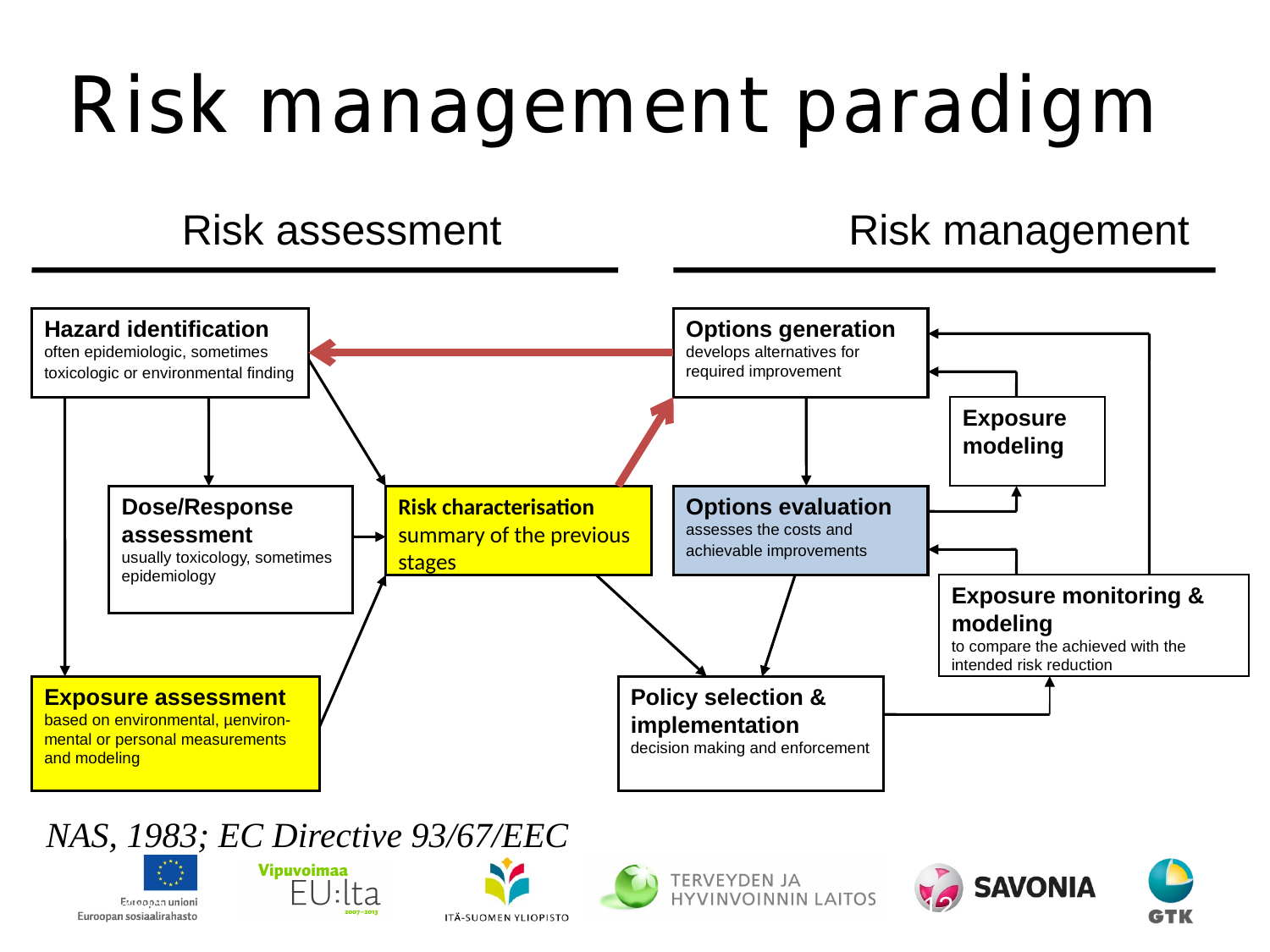

# Risk management paradigm
	Risk assessment		               Risk management

Hazard identification
often epidemiologic, sometimes toxicologic or environmental finding
Options generation
develops alternatives for required improvement

Exposure modeling
Dose/Response assessment
usually toxicology, sometimes epidemiology
Risk characterisation
summary of the previous stages
Options evaluation
assesses the costs and achievable improvements

Exposure monitoring & modeling
to compare the achieved with the intended risk reduction
Exposure assessment
based on environmental, µenviron-mental or personal measurements and modeling
Policy selection & implementation
decision making and enforcement

NAS, 1983; EC Directive 93/67/EEC
29.10.2014
12